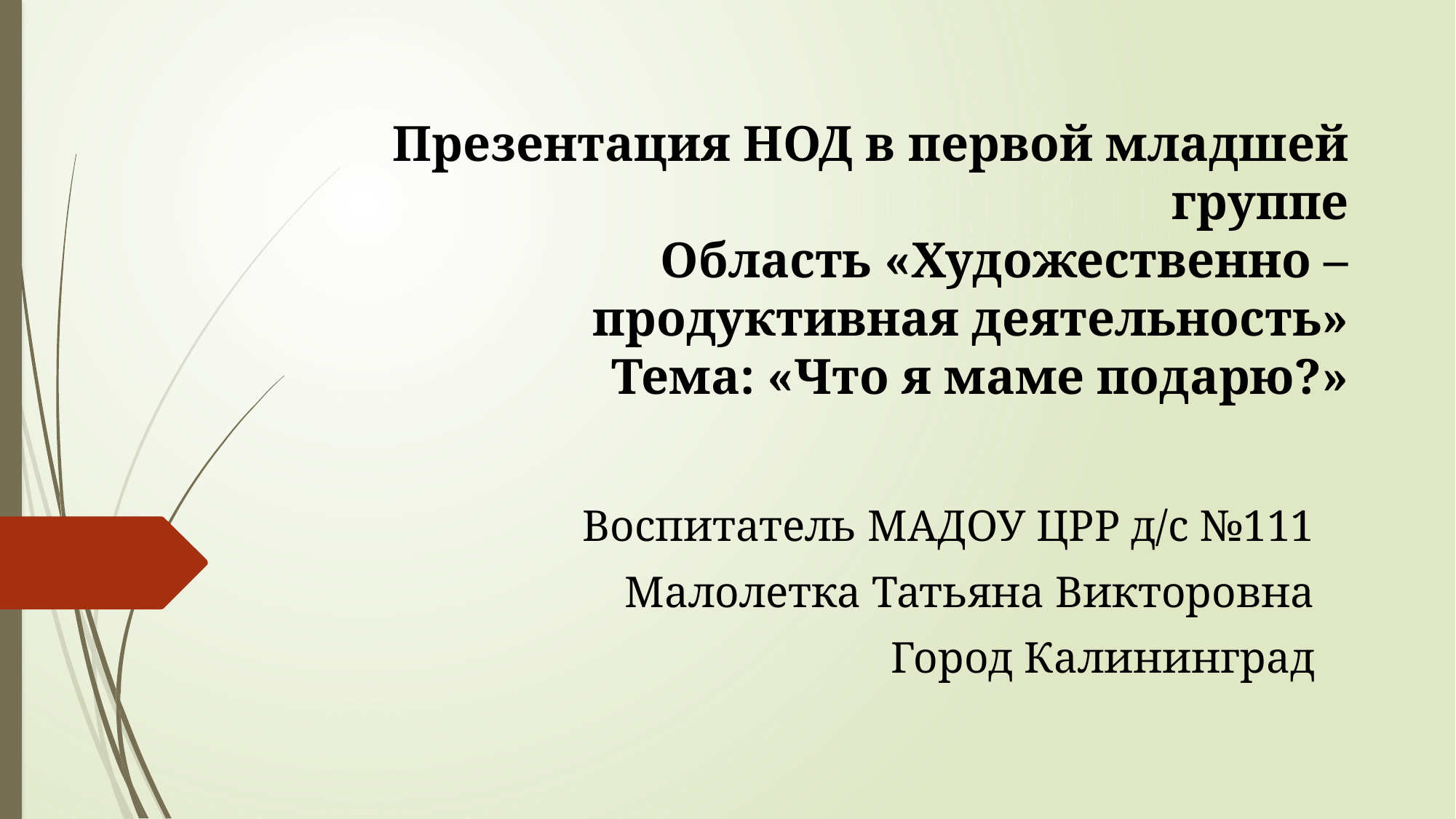

# Презентация НОД в первой младшей группе Область «Художественно – продуктивная деятельность» Тема: «Что я маме подарю?»
Воспитатель МАДОУ ЦРР д/с №111
Малолетка Татьяна Викторовна
Город Калининград